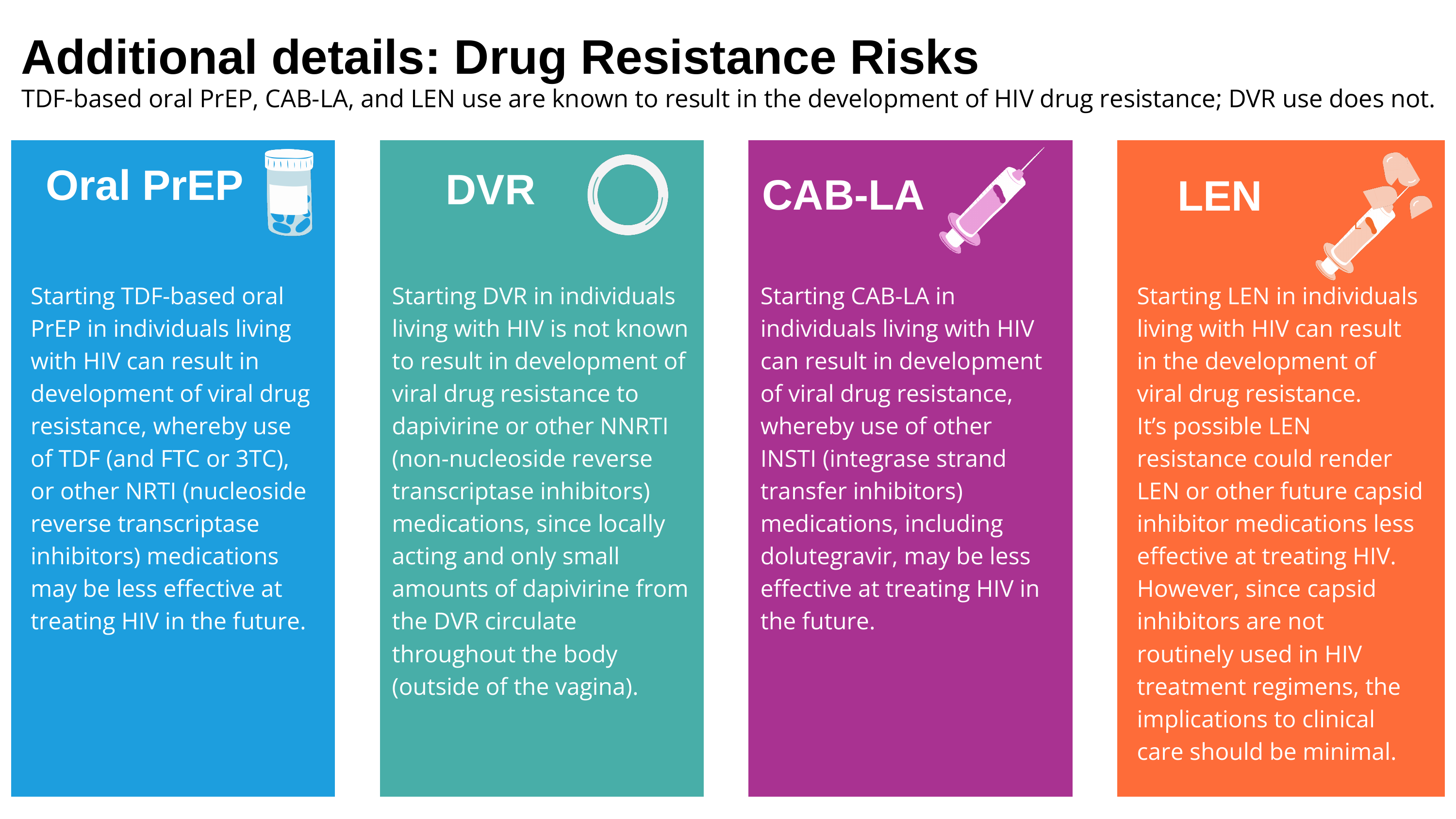

Additional details: Drug Resistance Risks
TDF-based oral PrEP, CAB-LA, and LEN use are known to result in the development of HIV drug resistance; DVR use does not.

DVR

CAB-LA
C

Oral PrEP

LEN

L
Starting TDF-based oral PrEP in individuals living with HIV can result in development of viral drug resistance, whereby use of TDF (and FTC or 3TC), or other NRTI (nucleoside reverse transcriptase inhibitors) medications may be less effective at treating HIV in the future.
Starting DVR in individuals living with HIV is not known to result in development of viral drug resistance to dapivirine or other NNRTI (non-nucleoside reverse transcriptase inhibitors) medications, since locally acting and only small amounts of dapivirine from the DVR circulate throughout the body (outside of the vagina).
Starting CAB-LA in individuals living with HIV can result in development of viral drug resistance, whereby use of other INSTI (integrase strand transfer inhibitors) medications, including dolutegravir, may be less effective at treating HIV in the future.
Starting LEN in individuals living with HIV can result in the development of viral drug resistance.
It’s possible LEN resistance could render LEN or other future capsid inhibitor medications less effective at treating HIV. However, since capsid inhibitors are not routinely used in HIV treatment regimens, the implications to clinical care should be minimal.